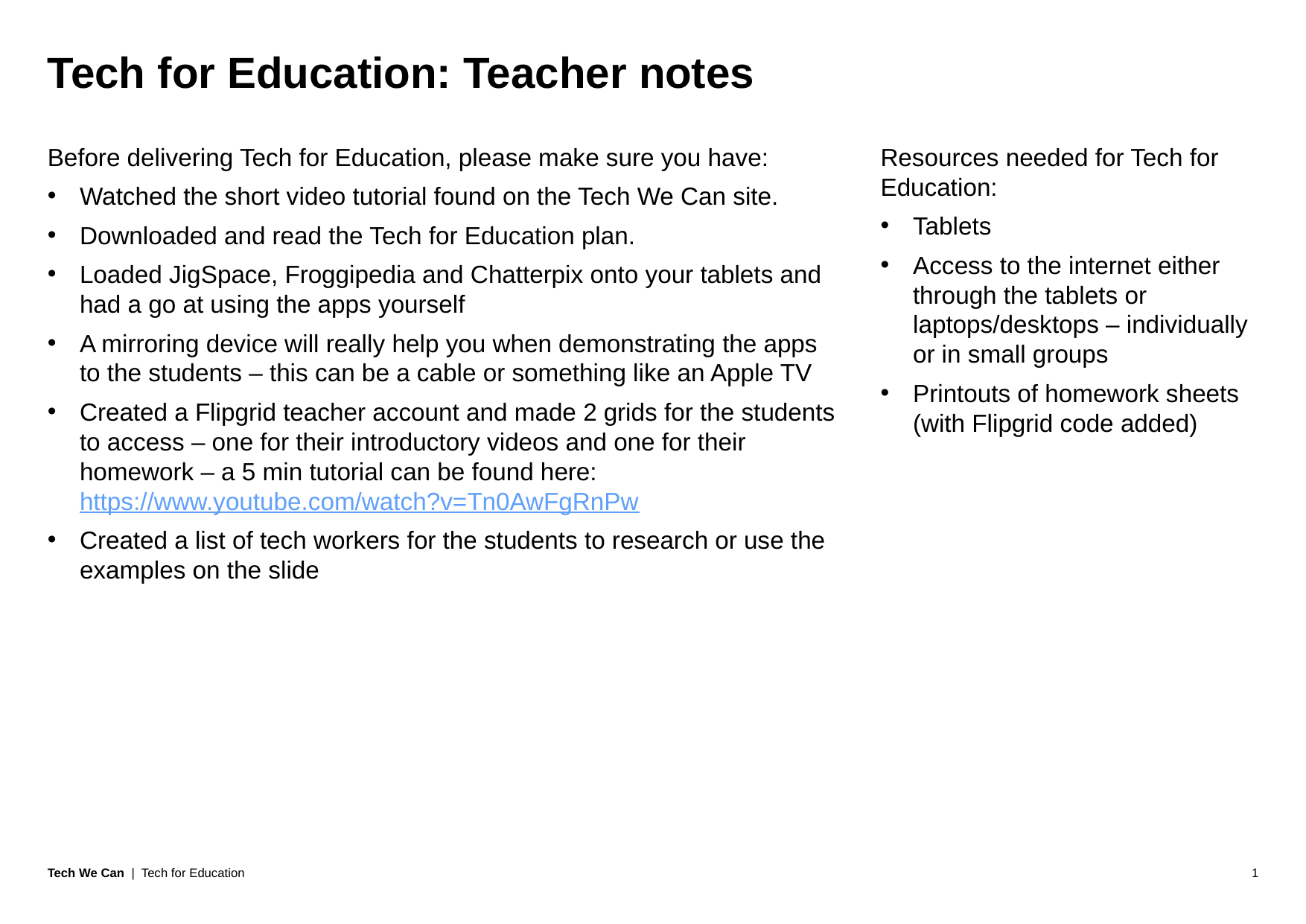

# Tech for Education: Teacher notes
Before delivering Tech for Education, please make sure you have:
Watched the short video tutorial found on the Tech We Can site.
Downloaded and read the Tech for Education plan.
Loaded JigSpace, Froggipedia and Chatterpix onto your tablets and had a go at using the apps yourself
A mirroring device will really help you when demonstrating the apps to the students – this can be a cable or something like an Apple TV
Created a Flipgrid teacher account and made 2 grids for the students to access – one for their introductory videos and one for their homework – a 5 min tutorial can be found here:
https://www.youtube.com/watch?v=Tn0AwFgRnPw
Created a list of tech workers for the students to research or use the examples on the slide
Resources needed for Tech for Education:
Tablets
Access to the internet either through the tablets or laptops/desktops – individually or in small groups
Printouts of homework sheets (with Flipgrid code added)
1